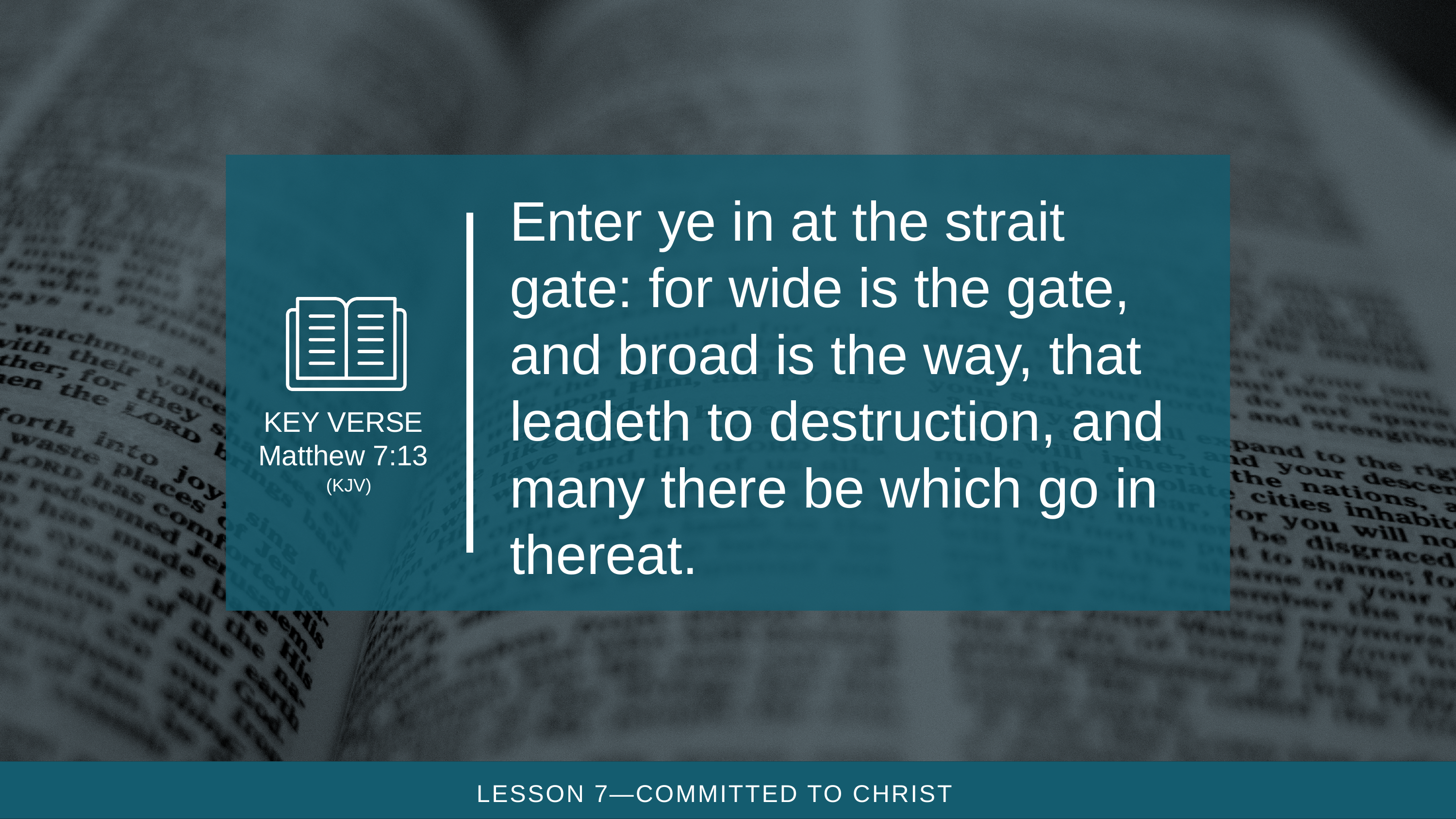

Enter ye in at the strait gate: for wide is the gate, and broad is the way, that leadeth to destruction, and many there be which go in thereat.
(KJV)